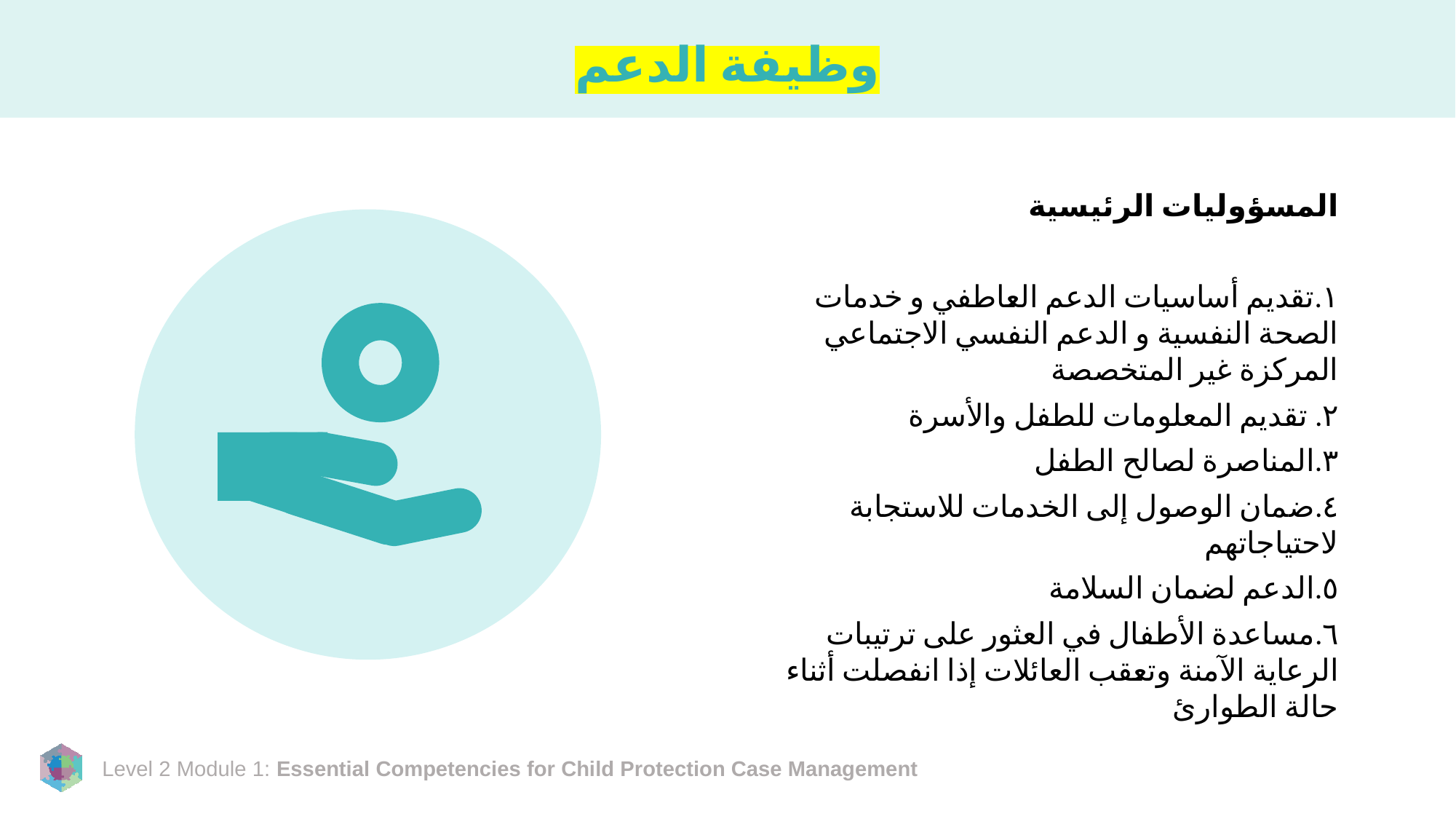

# وظيفة الدعم
المسؤوليات الرئيسية

١.تقديم أساسيات الدعم العاطفي و خدمات الصحة النفسية و الدعم النفسي الاجتماعي المركزة غير المتخصصة​
٢. تقديم المعلومات للطفل والأسرة
٣.المناصرة لصالح الطفل
٤.ضمان الوصول إلى الخدمات للاستجابة لاحتياجاتهم​
٥.الدعم لضمان السلامة
٦.مساعدة الأطفال في العثور على ترتيبات الرعاية الآمنة وتعقب العائلات إذا انفصلت أثناء حالة الطوارئ